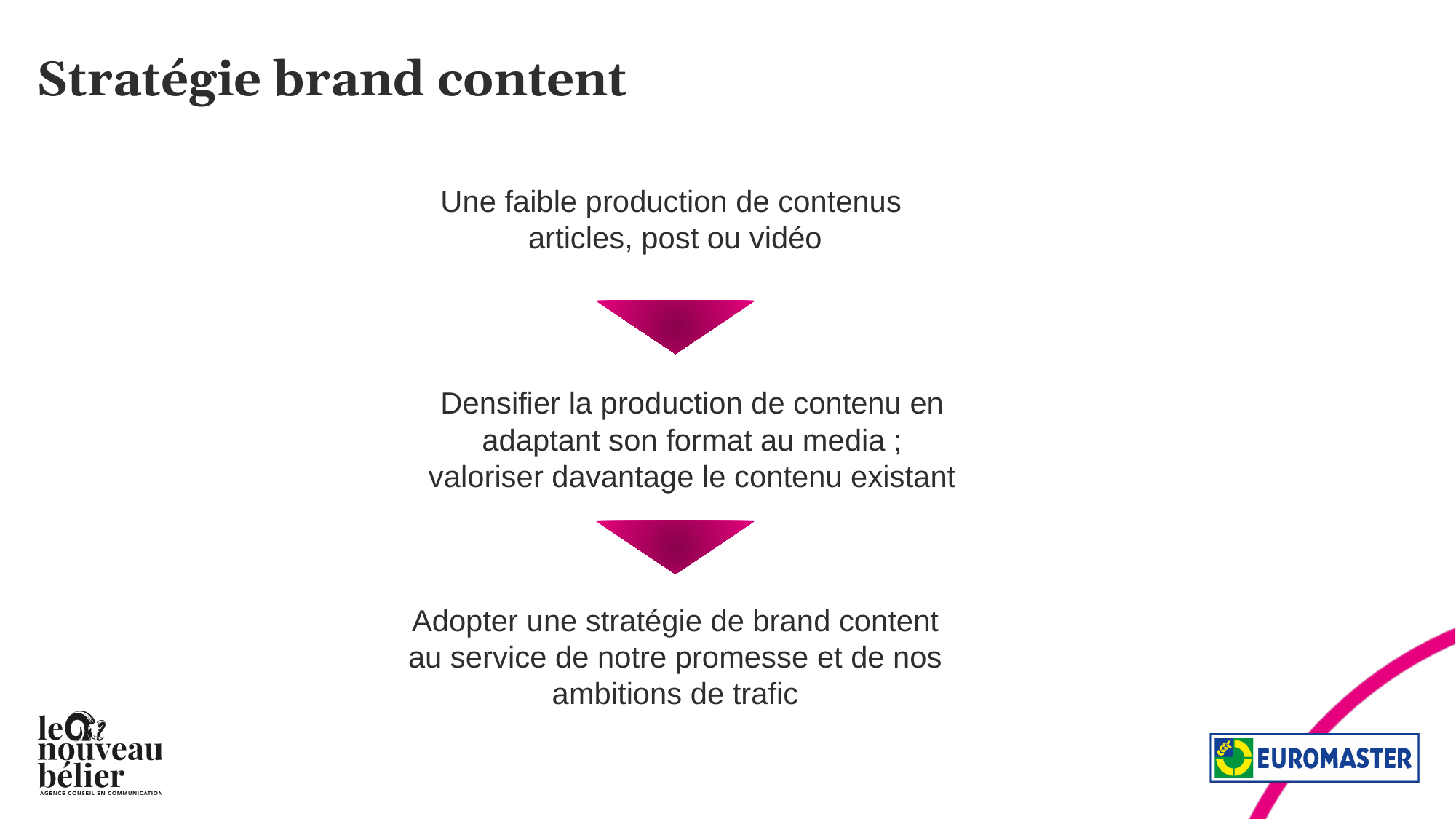

# Stratégie brand content
Une faible production de contenus
articles, post ou vidéo

Densifier la production de contenu en adaptant son format au media ; valoriser davantage le contenu existant

Adopter une stratégie de brand content au service de notre promesse et de nos ambitions de trafic